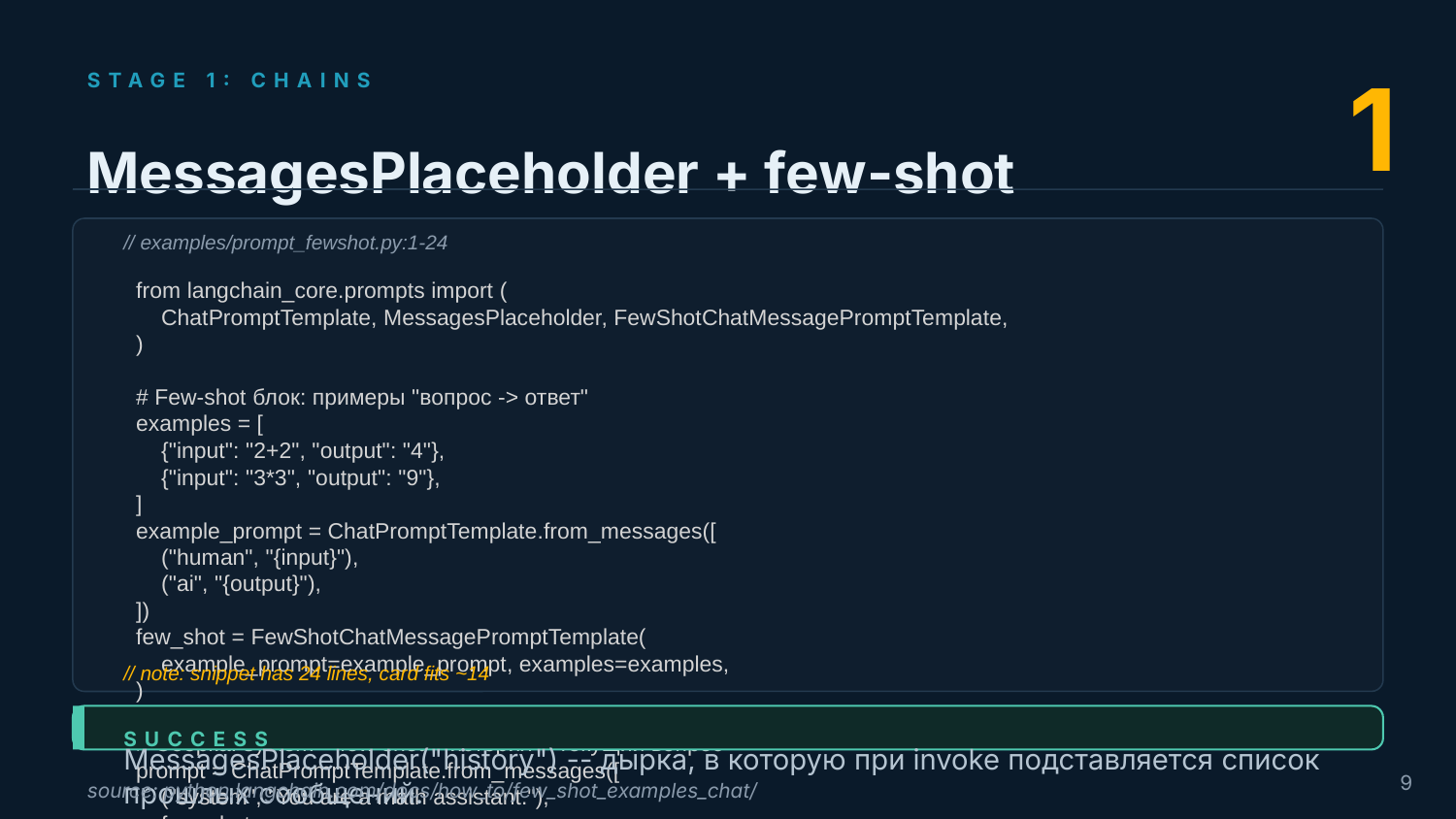

1
STAGE 1: CHAINS
MessagesPlaceholder + few-shot

// examples/prompt_fewshot.py:1-24
  from langchain_core.prompts import (
      ChatPromptTemplate, MessagesPlaceholder, FewShotChatMessagePromptTemplate,
  )

  # Few-shot блок: примеры "вопрос -> ответ"
  examples = [
      {"input": "2+2", "output": "4"},
      {"input": "3*3", "output": "9"},
  ]
  example_prompt = ChatPromptTemplate.from_messages([
      ("human", "{input}"),
      ("ai", "{output}"),
  ])
  few_shot = FewShotChatMessagePromptTemplate(
      example_prompt=example_prompt, examples=examples,
  )

  # Сборка: system + few-shot + история + текущий вопрос
  prompt = ChatPromptTemplate.from_messages([
      ("system", "You are a math assistant."),
      few_shot,
      MessagesPlaceholder("history"),
      ("human", "{question}"),
  ])

// note: snippet has 24 lines, card fits ~14

SUCCESS
MessagesPlaceholder("history") -- дырка, в которую при invoke подставляется список прошлых сообщений.
9
source: python.langchain.com/docs/how_to/few_shot_examples_chat/